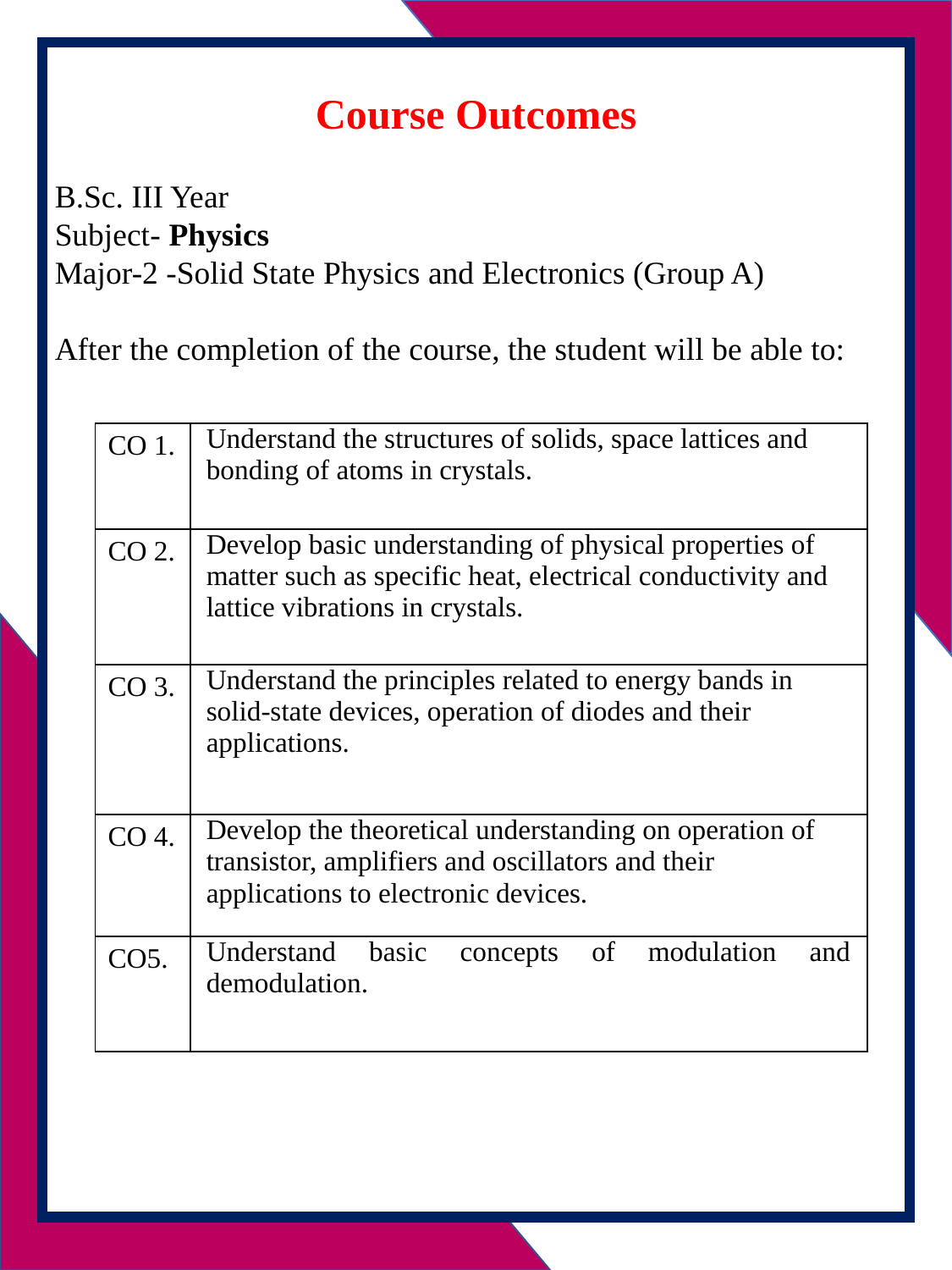

Course Outcomes

B.Sc. III Year
Subject- Physics
Major-2 -Solid State Physics and Electronics (Group A)

After the completion of the course, the student will be able to:

| CO 1. | Understand the structures of solids, space lattices and bonding of atoms in crystals. |
| --- | --- |
| CO 2. | Develop basic understanding of physical properties of matter such as specific heat, electrical conductivity and lattice vibrations in crystals. |
| CO 3. | Understand the principles related to energy bands in solid-state devices, operation of diodes and their applications. |
| CO 4. | Develop the theoretical understanding on operation of transistor, amplifiers and oscillators and their applications to electronic devices. |
| CO5. | Understand basic concepts of modulation and demodulation. |